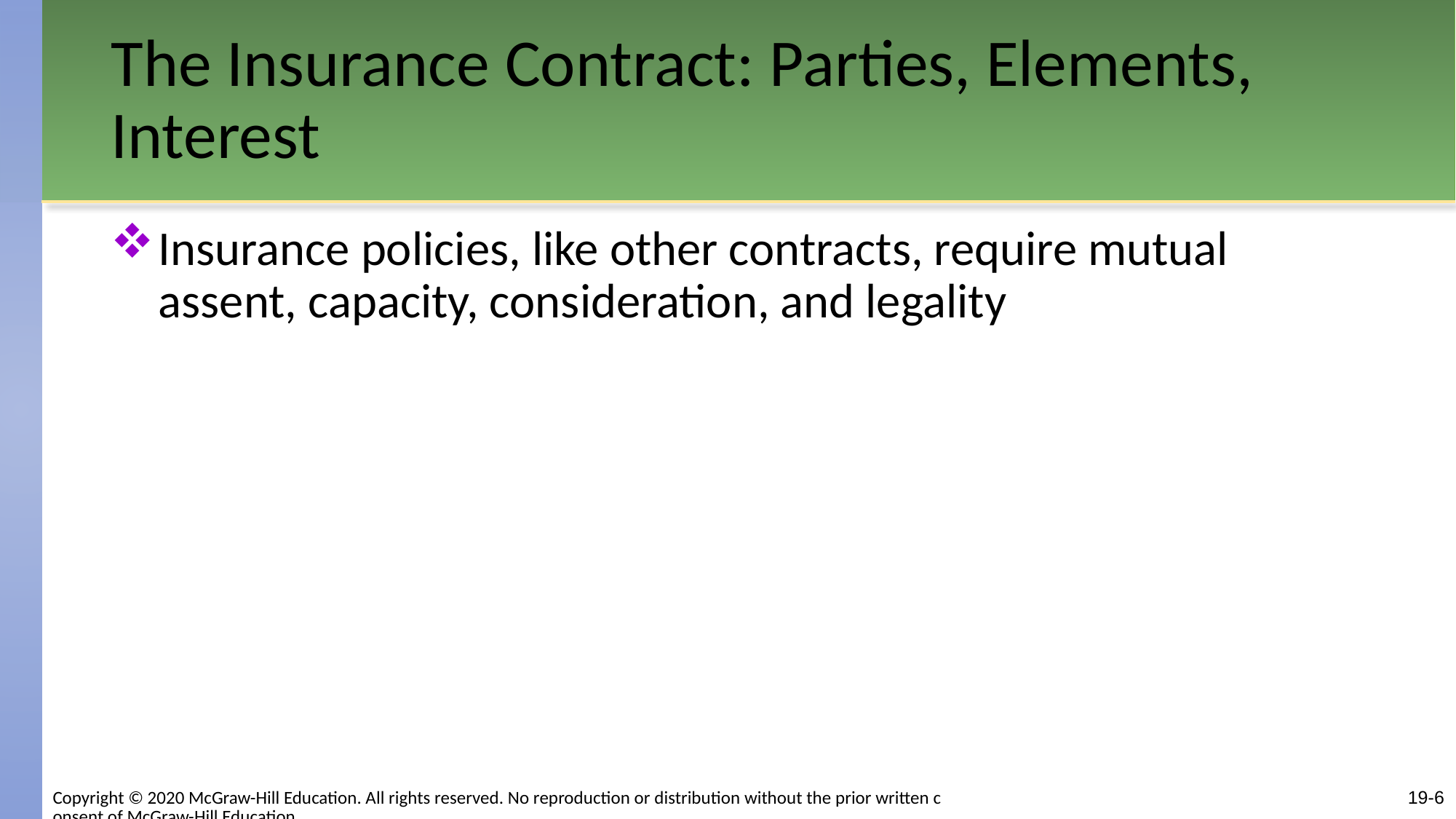

# The Insurance Contract: Parties, Elements, Interest
Insurance policies, like other contracts, require mutual assent, capacity, consideration, and legality

Copyright © 2020 McGraw-Hill Education. All rights reserved. No reproduction or distribution without the prior written consent of McGraw-Hill Education.
19-6